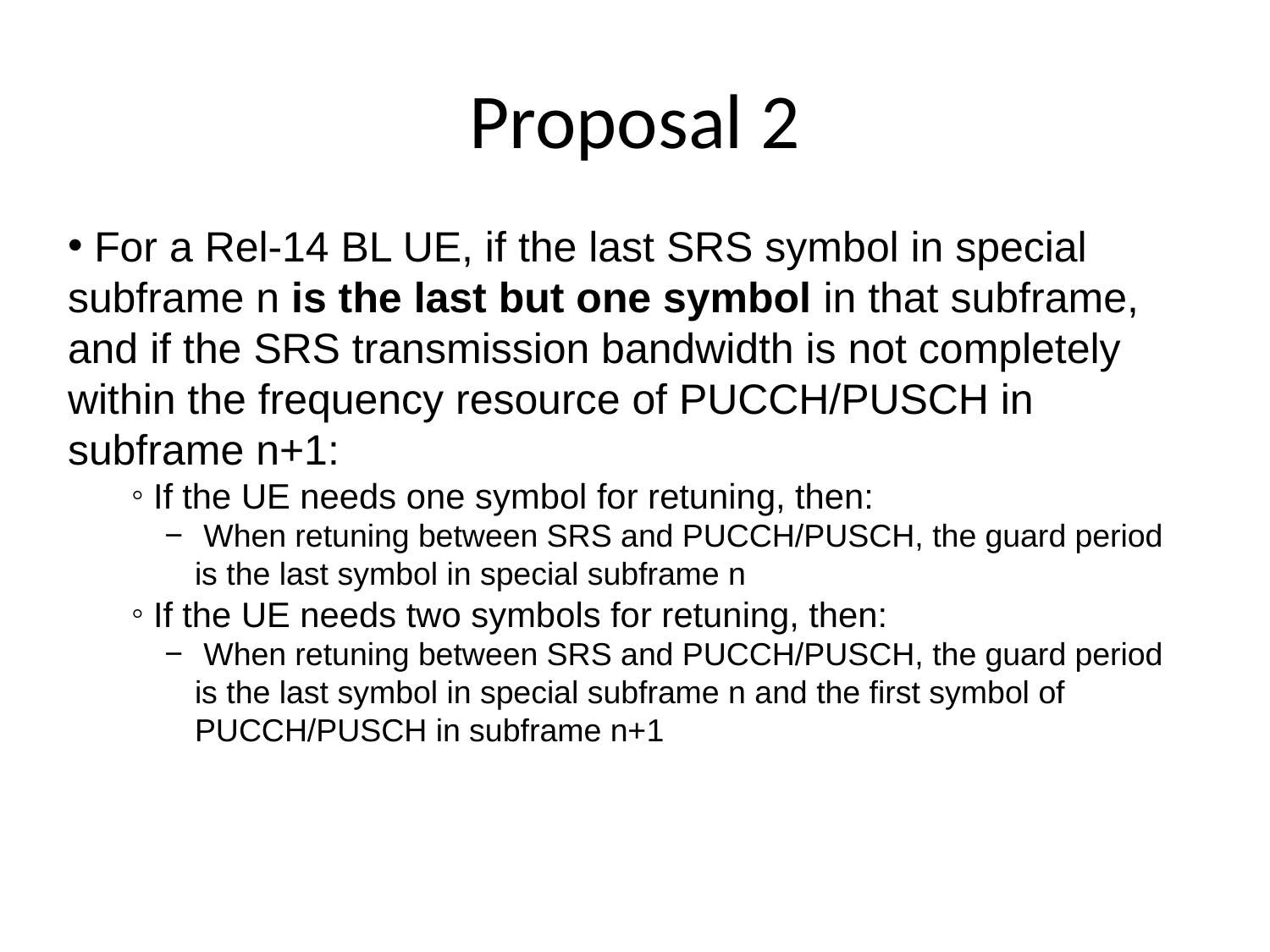

# Proposal 2
 For a Rel-14 BL UE, if the last SRS symbol in special subframe n is the last but one symbol in that subframe, and if the SRS transmission bandwidth is not completely within the frequency resource of PUCCH/PUSCH in subframe n+1:
 If the UE needs one symbol for retuning, then:
 When retuning between SRS and PUCCH/PUSCH, the guard period is the last symbol in special subframe n
 If the UE needs two symbols for retuning, then:
 When retuning between SRS and PUCCH/PUSCH, the guard period is the last symbol in special subframe n and the first symbol of PUCCH/PUSCH in subframe n+1